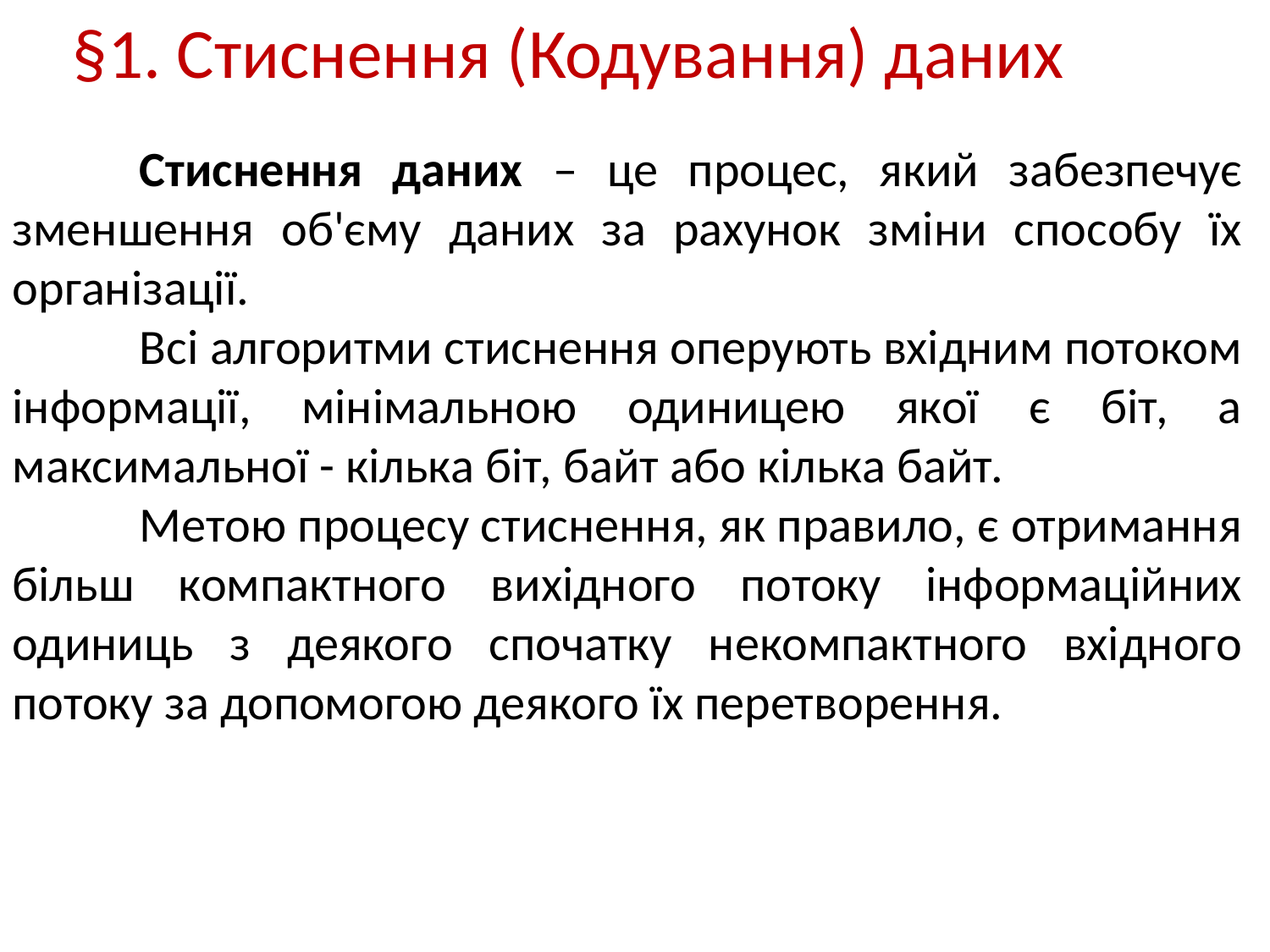

§1. Стиснення (Кодування) даних
	Стиснення даних – це процес, який забезпечує зменшення об'єму даних за рахунок зміни способу їх організації.
	Всі алгоритми стиснення оперують вхідним потоком інформації, мінімальною одиницею якої є біт, а максимальної - кілька біт, байт або кілька байт.
	Метою процесу стиснення, як правило, є отримання більш компактного вихідного потоку інформаційних одиниць з деякого спочатку некомпактного вхідного потоку за допомогою деякого їх перетворення.